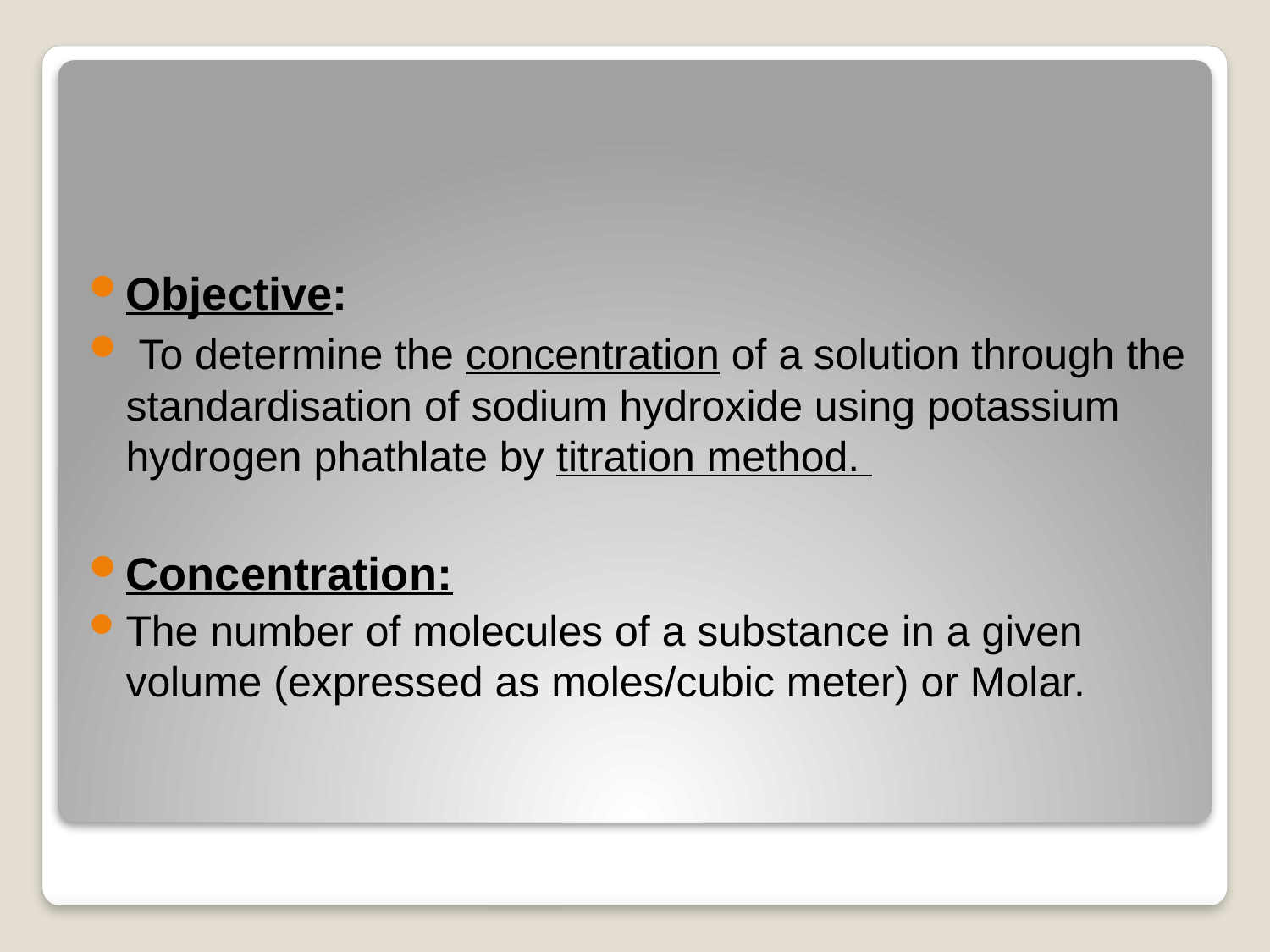

Objective:
 To determine the concentration of a solution through the standardisation of sodium hydroxide using potassium hydrogen phathlate by titration method.

Concentration:
The number of molecules of a substance in a given volume (expressed as moles/cubic meter) or Molar.

#